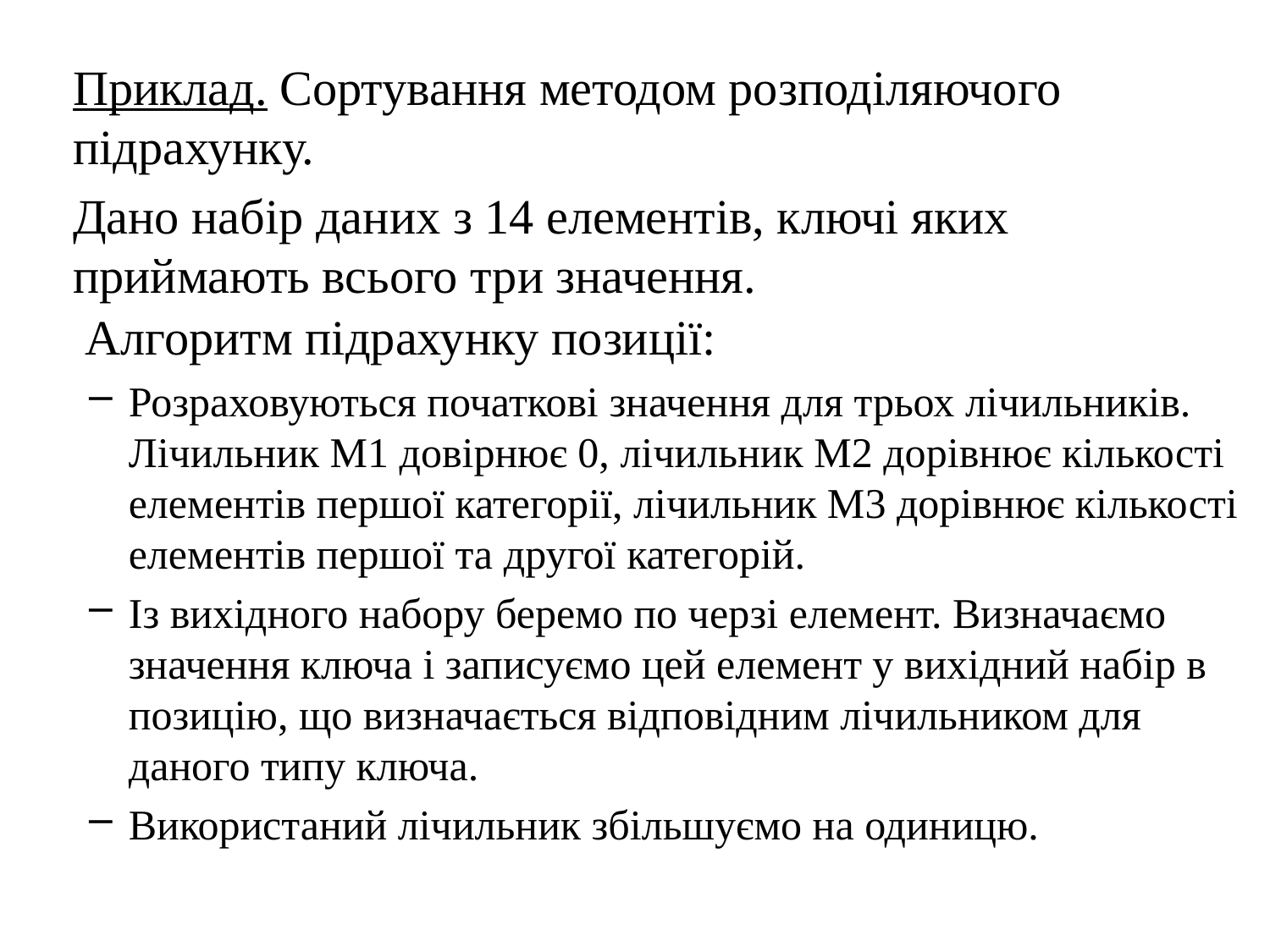

Приклад. Сортування методом розподіляючого підрахунку.
	Дано набір даних з 14 елементів, ключі яких приймають всього три значення.
	 Алгоритм підрахунку позиції:
Розраховуються початкові значення для трьох лічильників.  Лічильник М1 довірнює 0, лічильник М2 дорівнює кількості елементів першої категорії, лічильник М3 дорівнює кількості елементів першої та другої категорій.
Із вихідного набору беремо по черзі елемент. Визначаємо значення ключа і записуємо цей елемент у вихідний набір в позицію, що визначається відповідним лічильником для даного типу ключа.
Використаний лічильник збільшуємо на одиницю.